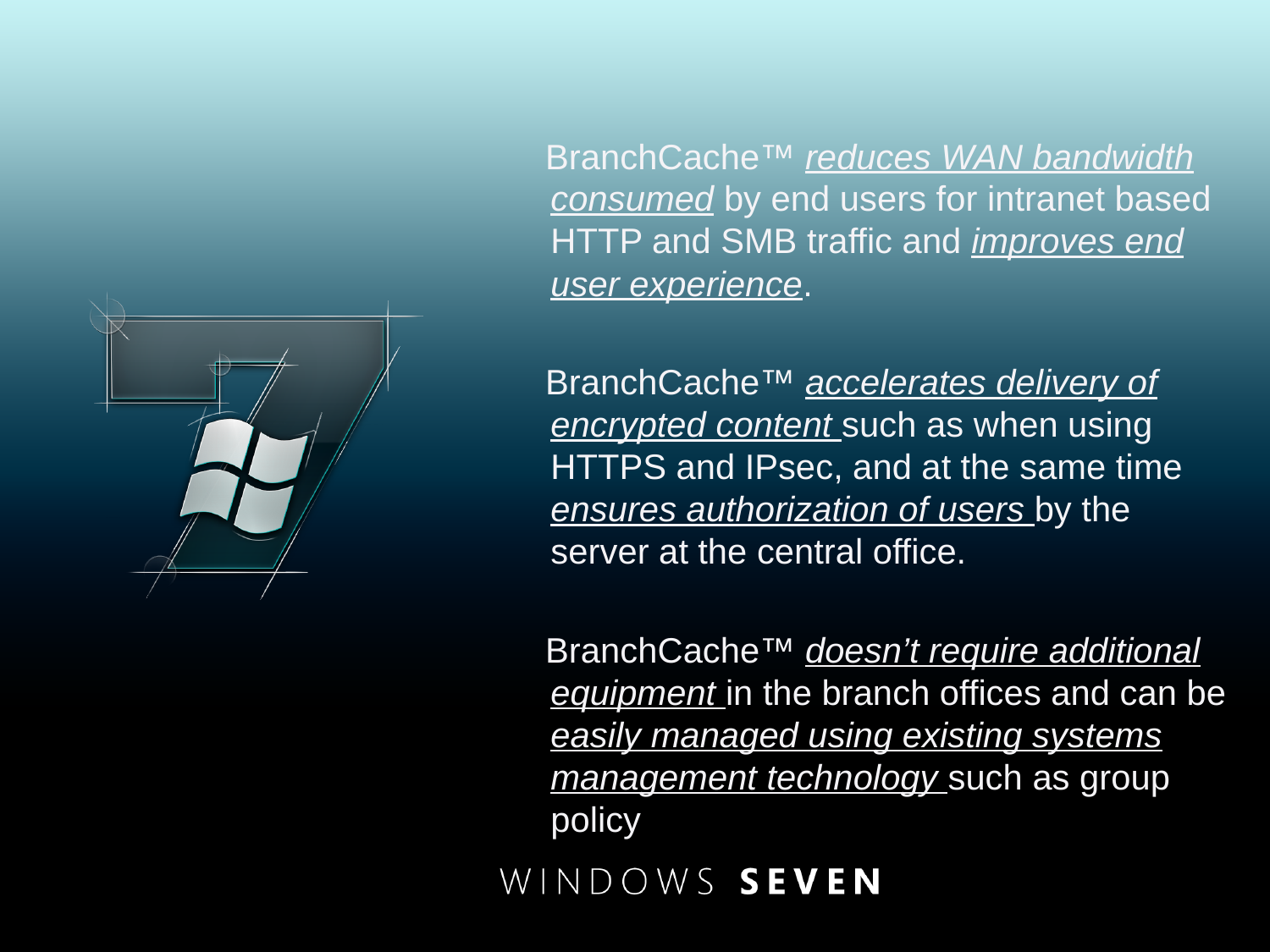

BranchCache™ reduces WAN bandwidth consumed by end users for intranet based HTTP and SMB traffic and improves end user experience.

BranchCache™ accelerates delivery of encrypted content such as when using HTTPS and IPsec, and at the same time ensures authorization of users by the server at the central office.

BranchCache™ doesn’t require additional equipment in the branch offices and can be easily managed using existing systems management technology such as group policy